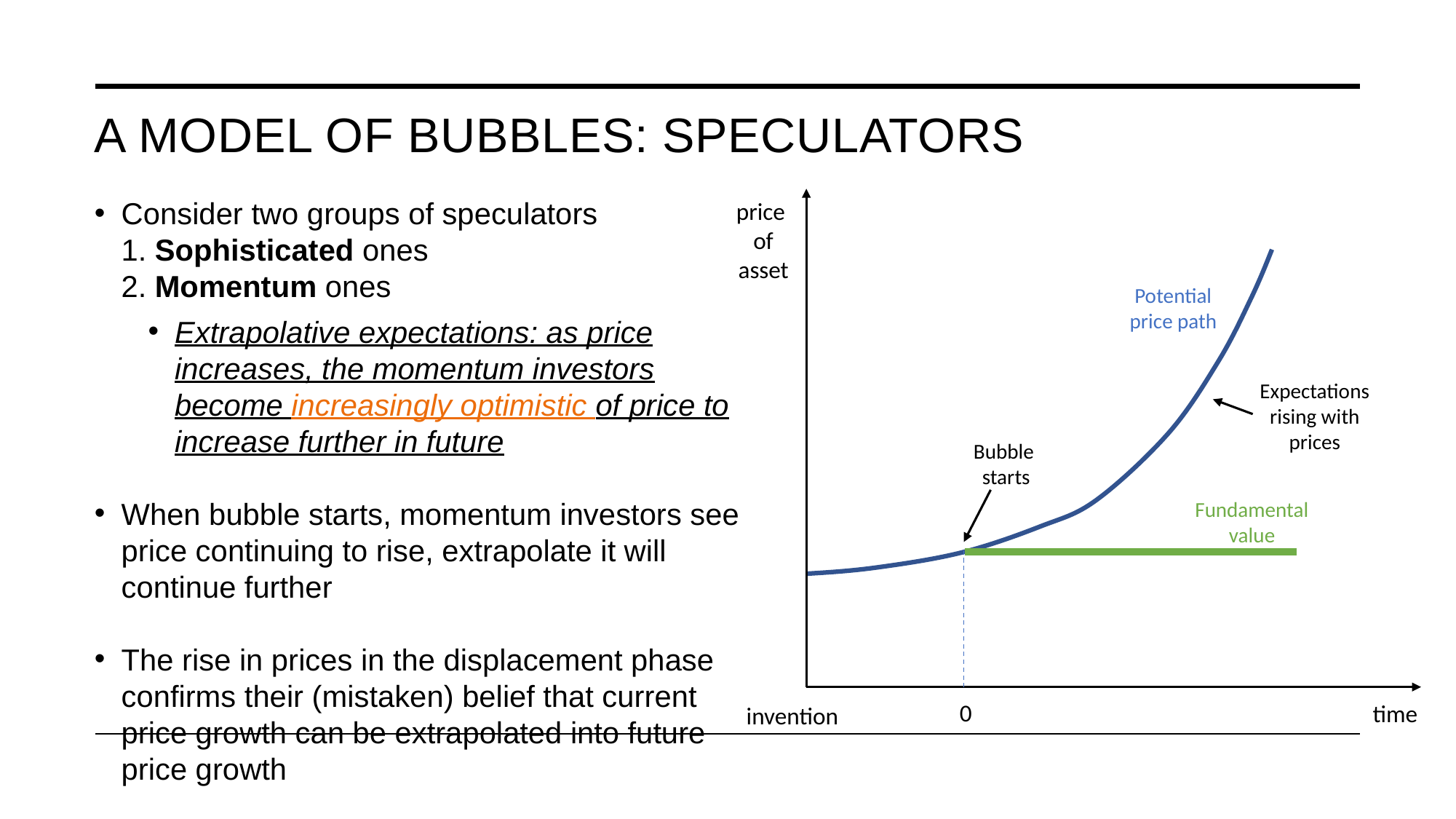

# A model of bubbles: speculators
Consider two groups of speculators
1. Sophisticated ones
2. Momentum ones
Extrapolative expectations: as price increases, the momentum investors become increasingly optimistic of price to increase further in future
When bubble starts, momentum investors see price continuing to rise, extrapolate it will continue further
The rise in prices in the displacement phase confirms their (mistaken) belief that current price growth can be extrapolated into future price growth

Potential
price path

Fundamental
value

0
price
of
asset
Expectations rising with prices

Bubble
starts
time
invention